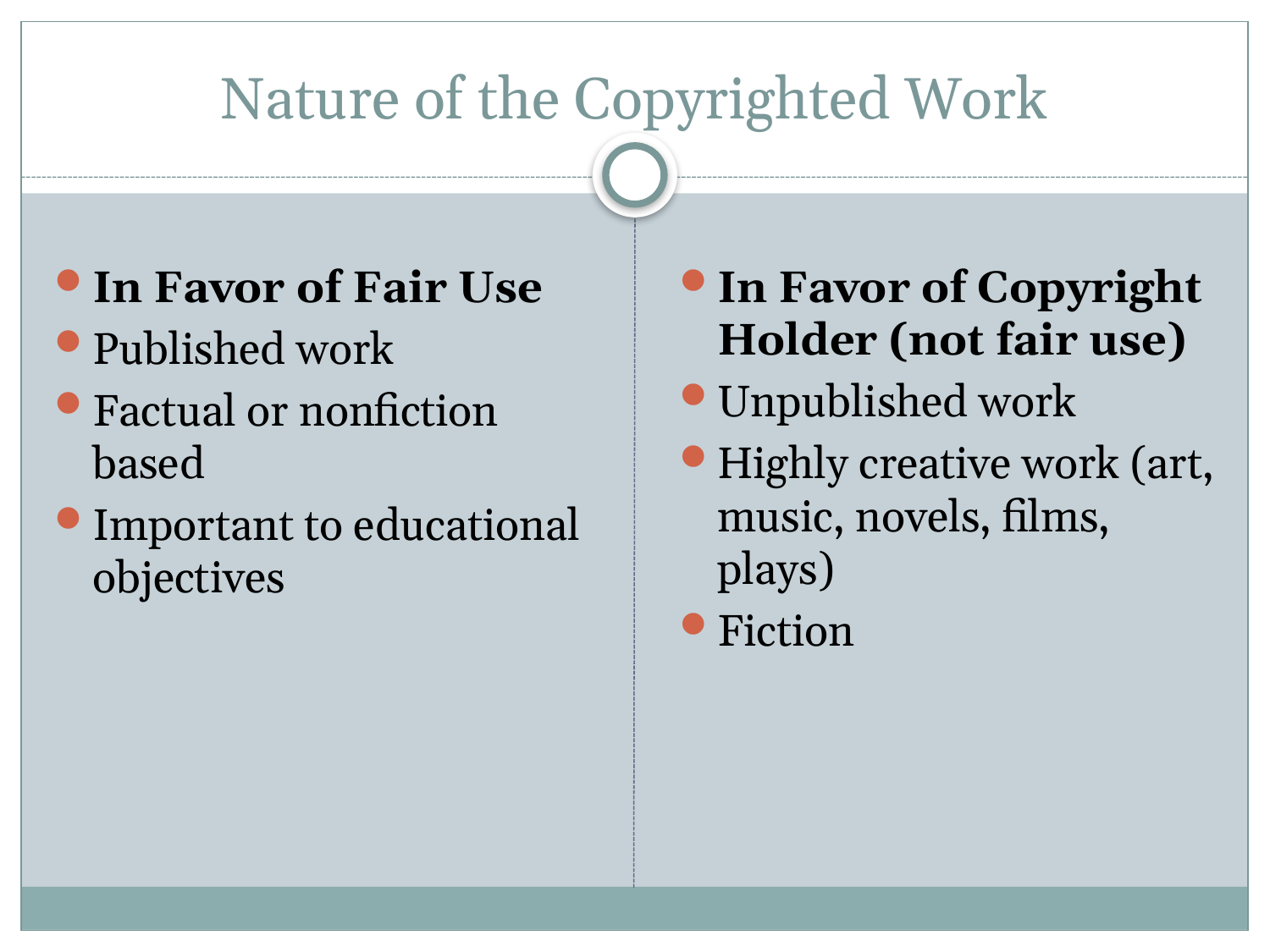

# Nature of the Copyrighted Work

In Favor of Fair Use
Published work
Factual or nonfiction based
Important to educational objectives

In Favor of Copyright Holder (not fair use)
Unpublished work
Highly creative work (art, music, novels, films, plays)
Fiction